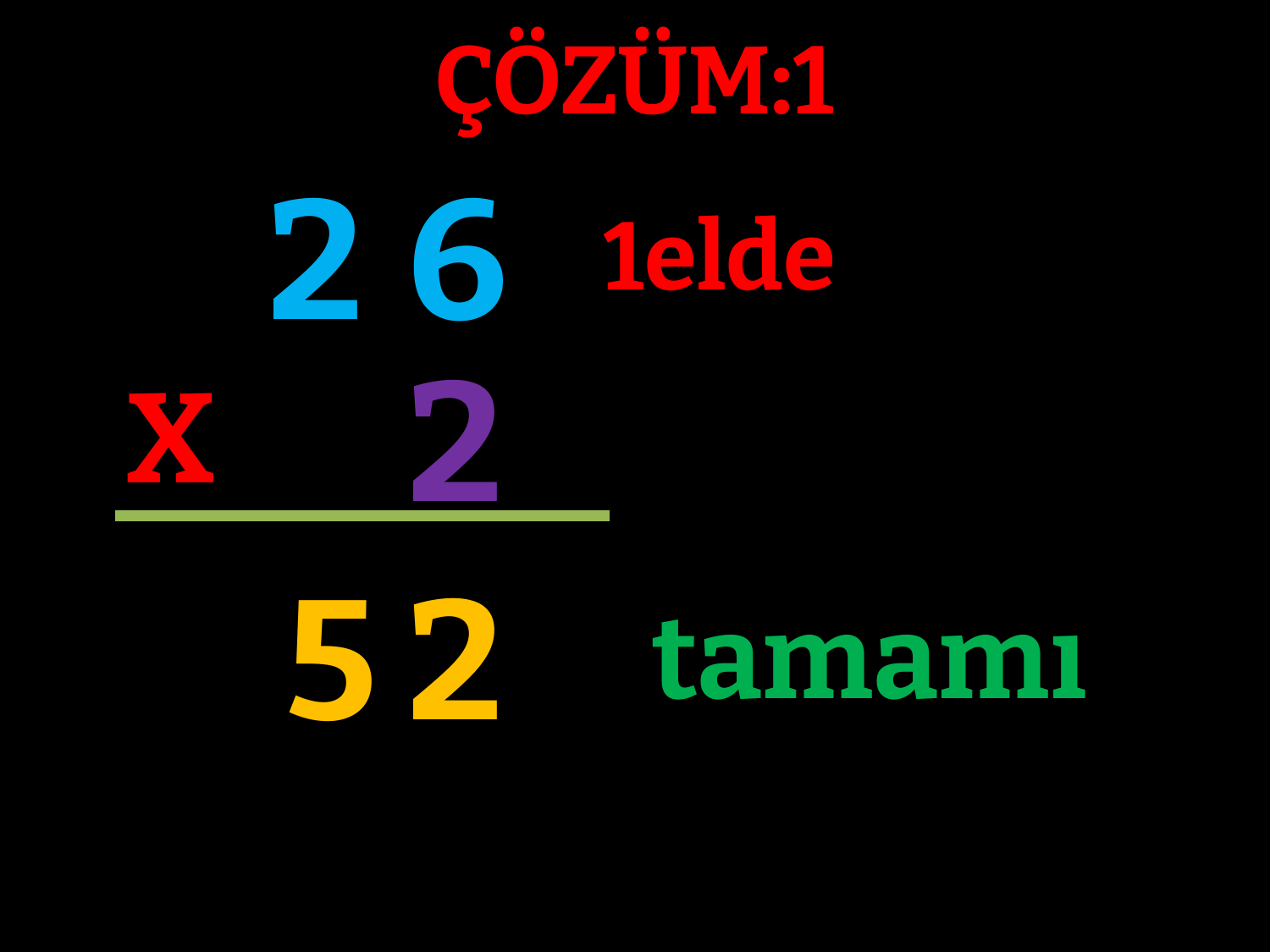

ÇÖZÜM:1
2
6
1elde
2
X
5
2
tamamı